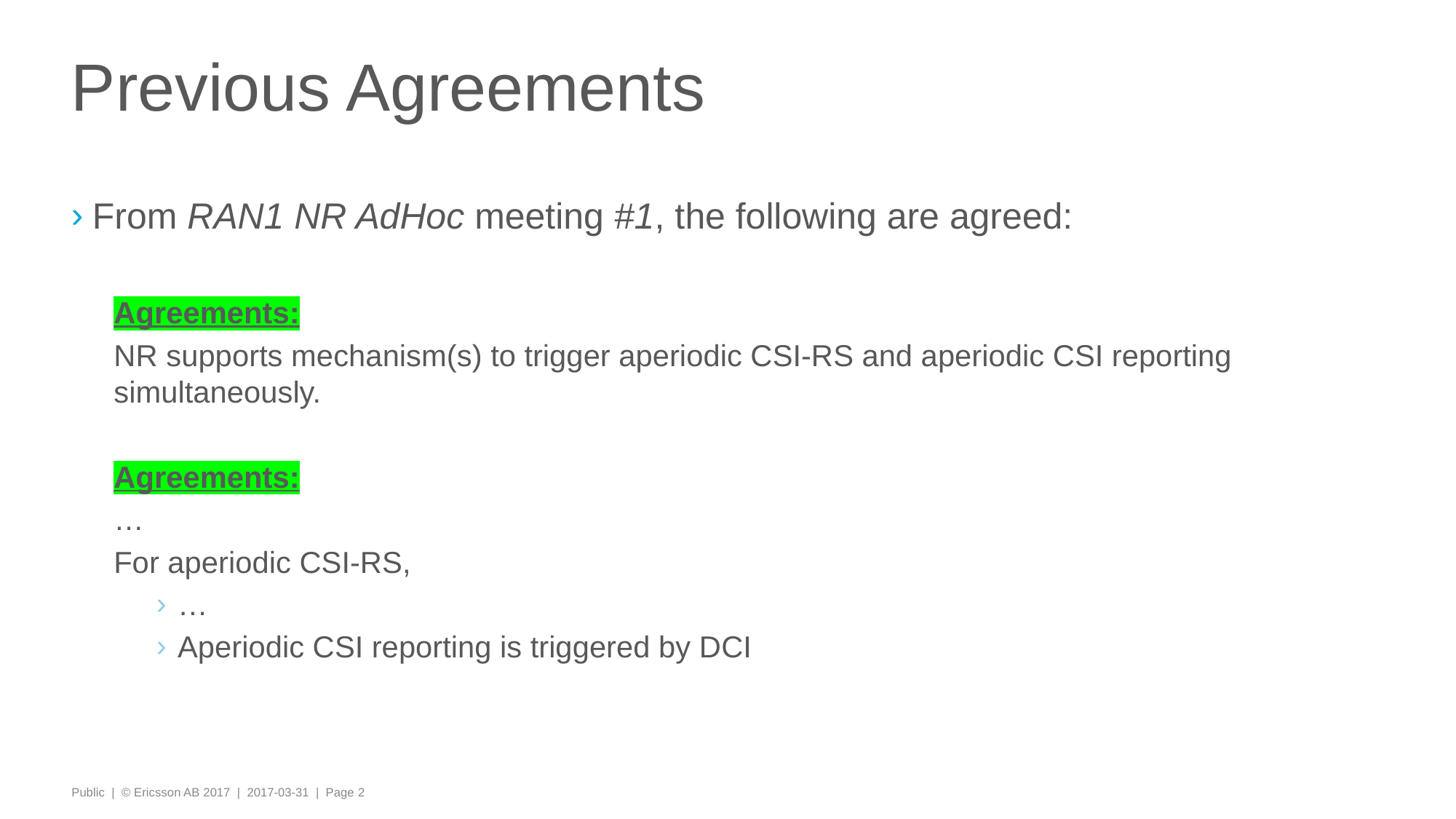

# Previous Agreements
From RAN1 NR AdHoc meeting #1, the following are agreed:

Agreements:
NR supports mechanism(s) to trigger aperiodic CSI-RS and aperiodic CSI reporting simultaneously.

Agreements:
…
For aperiodic CSI-RS,
…
Aperiodic CSI reporting is triggered by DCI